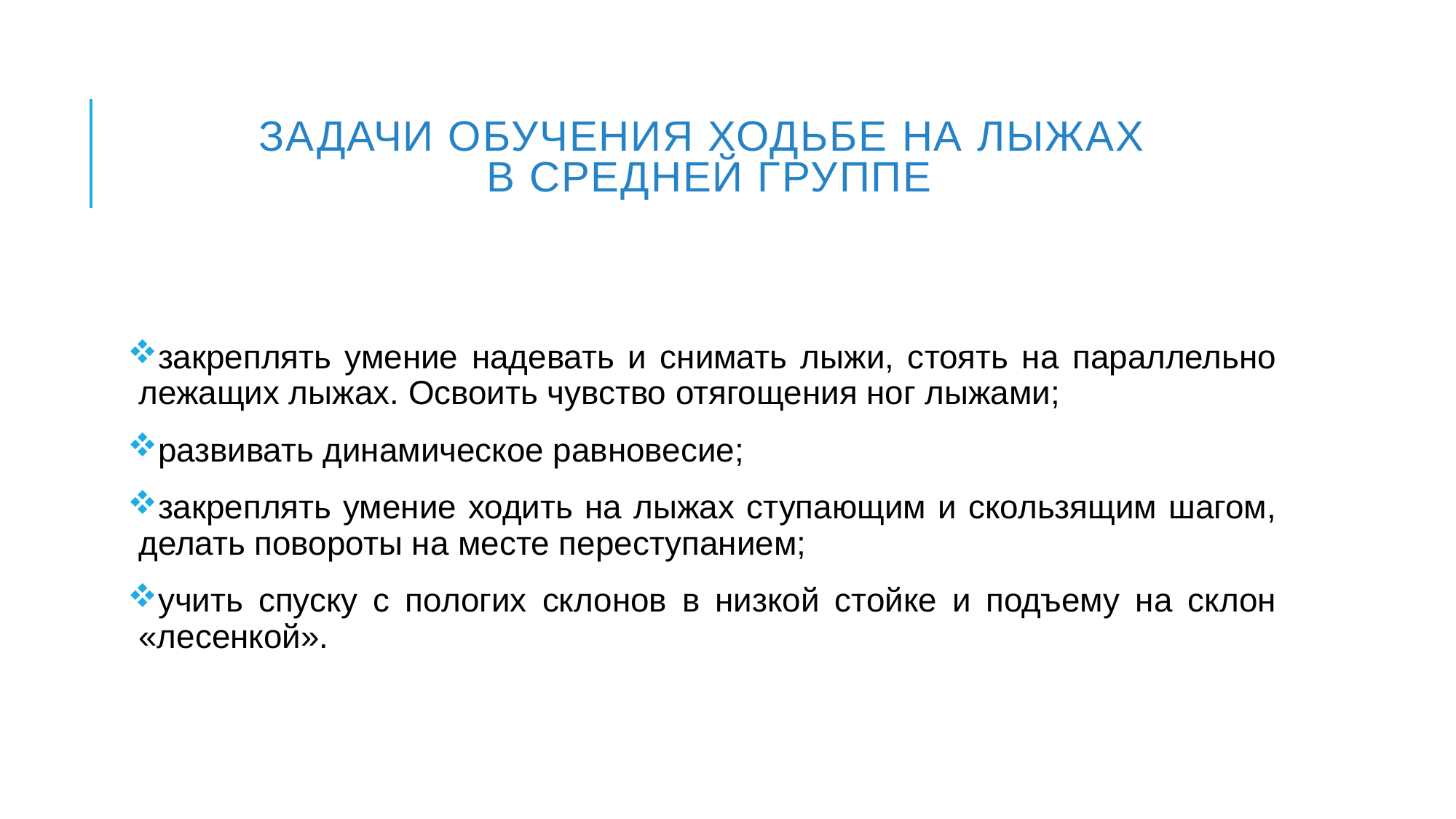

# Задачи обучения ходьбе на лыжах в средней группе

закреплять умение надевать и снимать лыжи, стоять на параллельно лежащих лыжах. Освоить чувство отягощения ног лыжами;
развивать динамическое равновесие;
закреплять умение ходить на лыжах ступающим и скользящим шагом, делать повороты на месте переступанием;
учить спуску с пологих склонов в низкой стойке и подъему на склон «лесенкой».